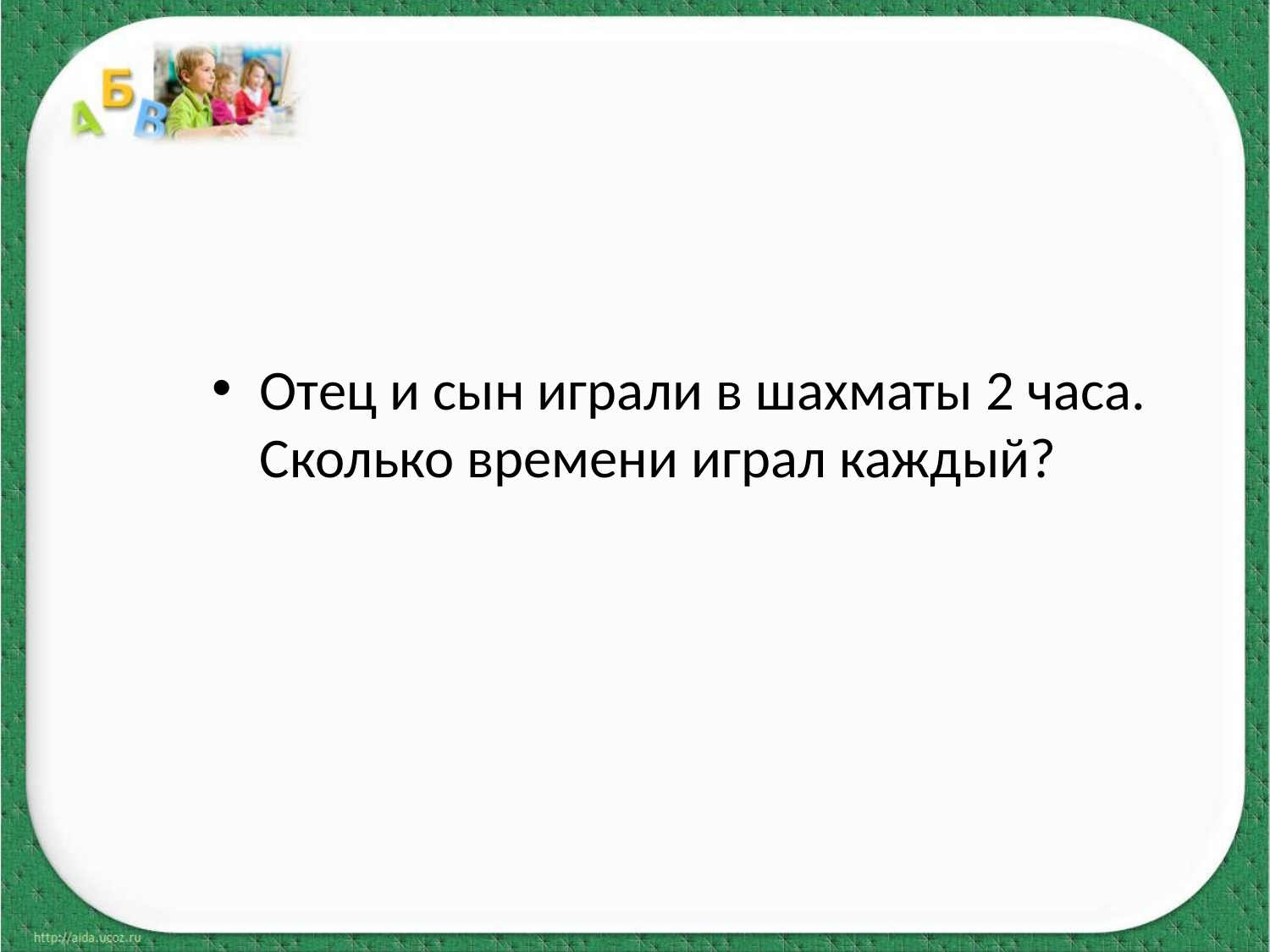

Отец и сын играли в шахматы 2 часа. Сколько времени играл каждый?